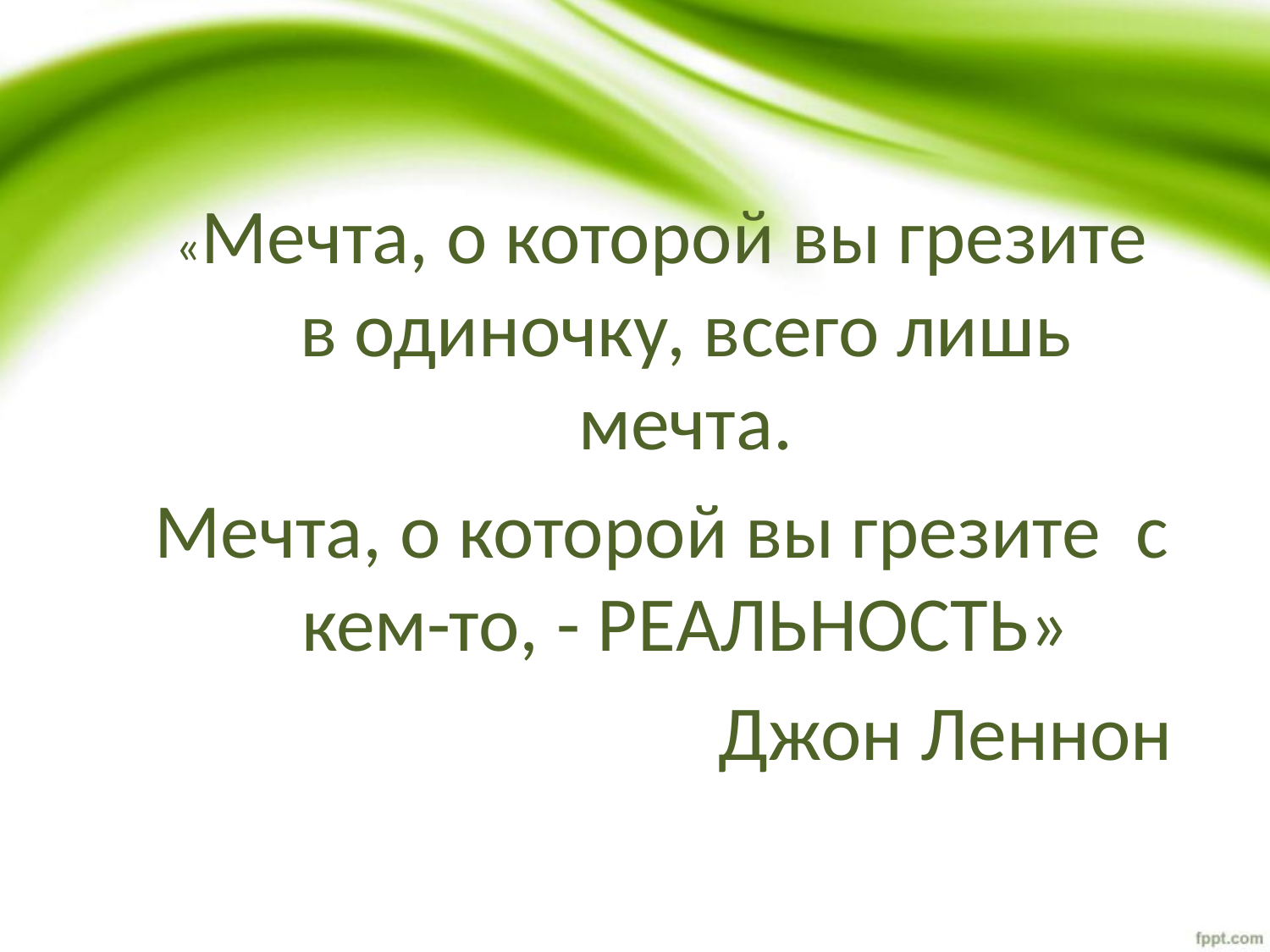

#
«Мечта, о которой вы грезите в одиночку, всего лишь мечта.
Мечта, о которой вы грезите  с кем-то, - РЕАЛЬНОСТЬ»
Джон Леннон